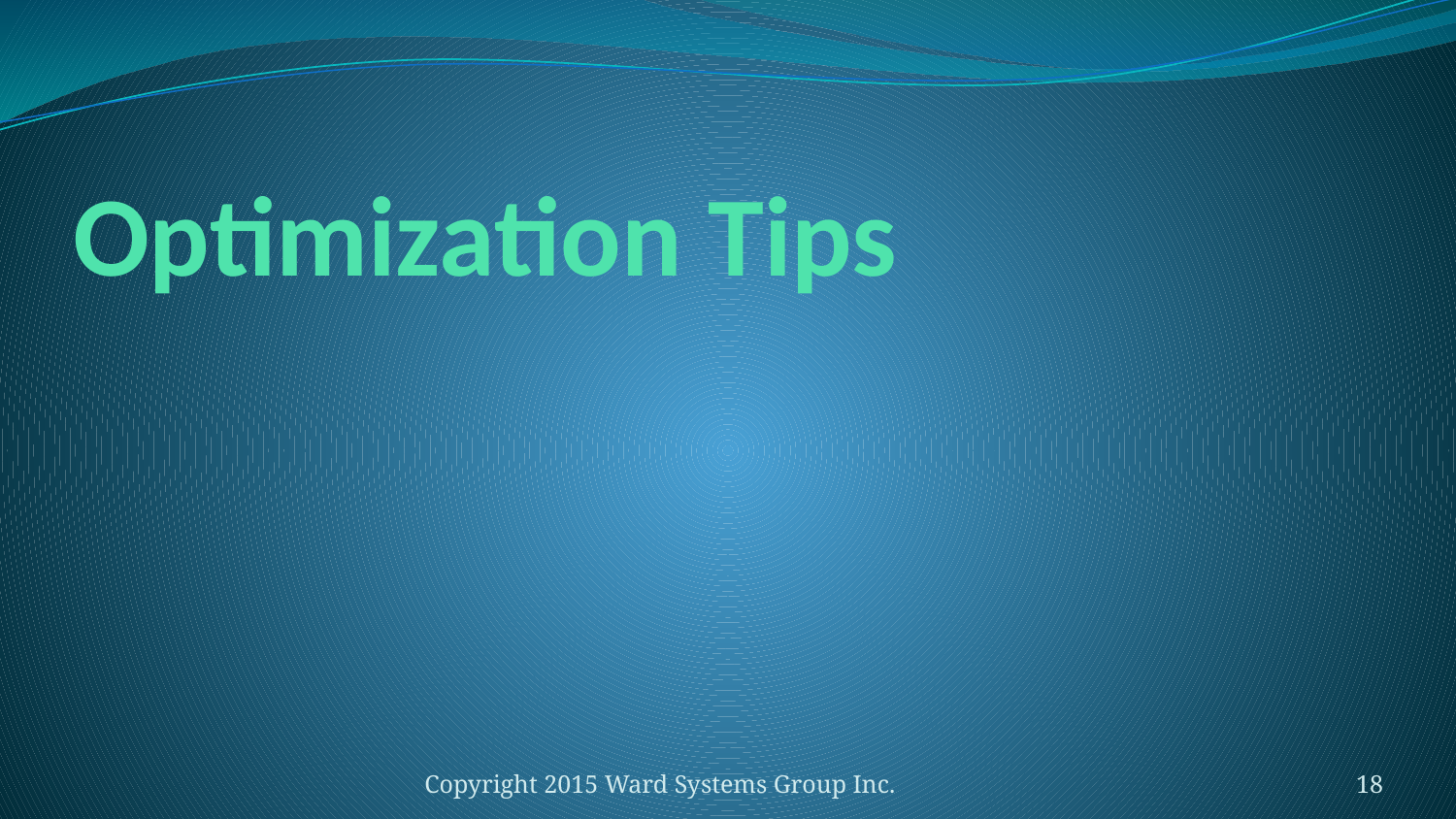

# Optimization Tips

Copyright 2015 Ward Systems Group Inc.
18